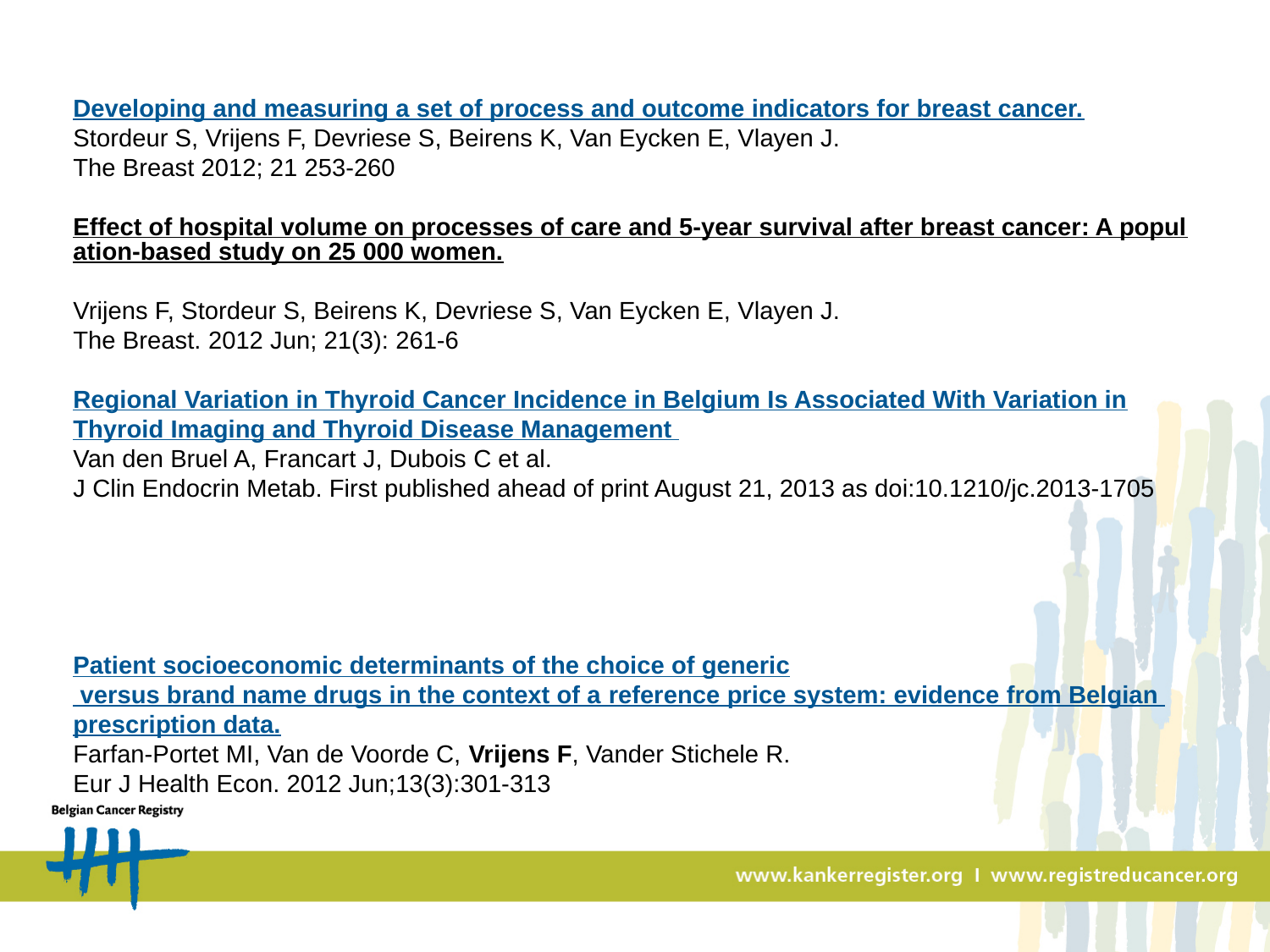

Developing and measuring a set of process and outcome indicators for breast cancer.
Stordeur S, Vrijens F, Devriese S, Beirens K, Van Eycken E, Vlayen J.
The Breast 2012; 21 253-260

Effect of hospital volume on processes of care and 5-year survival after breast cancer: A population-based study on 25 000 women.
Vrijens F, Stordeur S, Beirens K, Devriese S, Van Eycken E, Vlayen J.
The Breast. 2012 Jun; 21(3): 261-6

Regional Variation in Thyroid Cancer Incidence in Belgium Is Associated With Variation in Thyroid Imaging and Thyroid Disease Management
Van den Bruel A, Francart J, Dubois C et al.
J Clin Endocrin Metab. First published ahead of print August 21, 2013 as doi:10.1210/jc.2013-1705

Patient socioeconomic determinants of the choice of generic versus brand name drugs in the context of a reference price system: evidence from Belgian prescription data.
Farfan-Portet MI, Van de Voorde C, Vrijens F, Vander Stichele R.
Eur J Health Econ. 2012 Jun;13(3):301-313